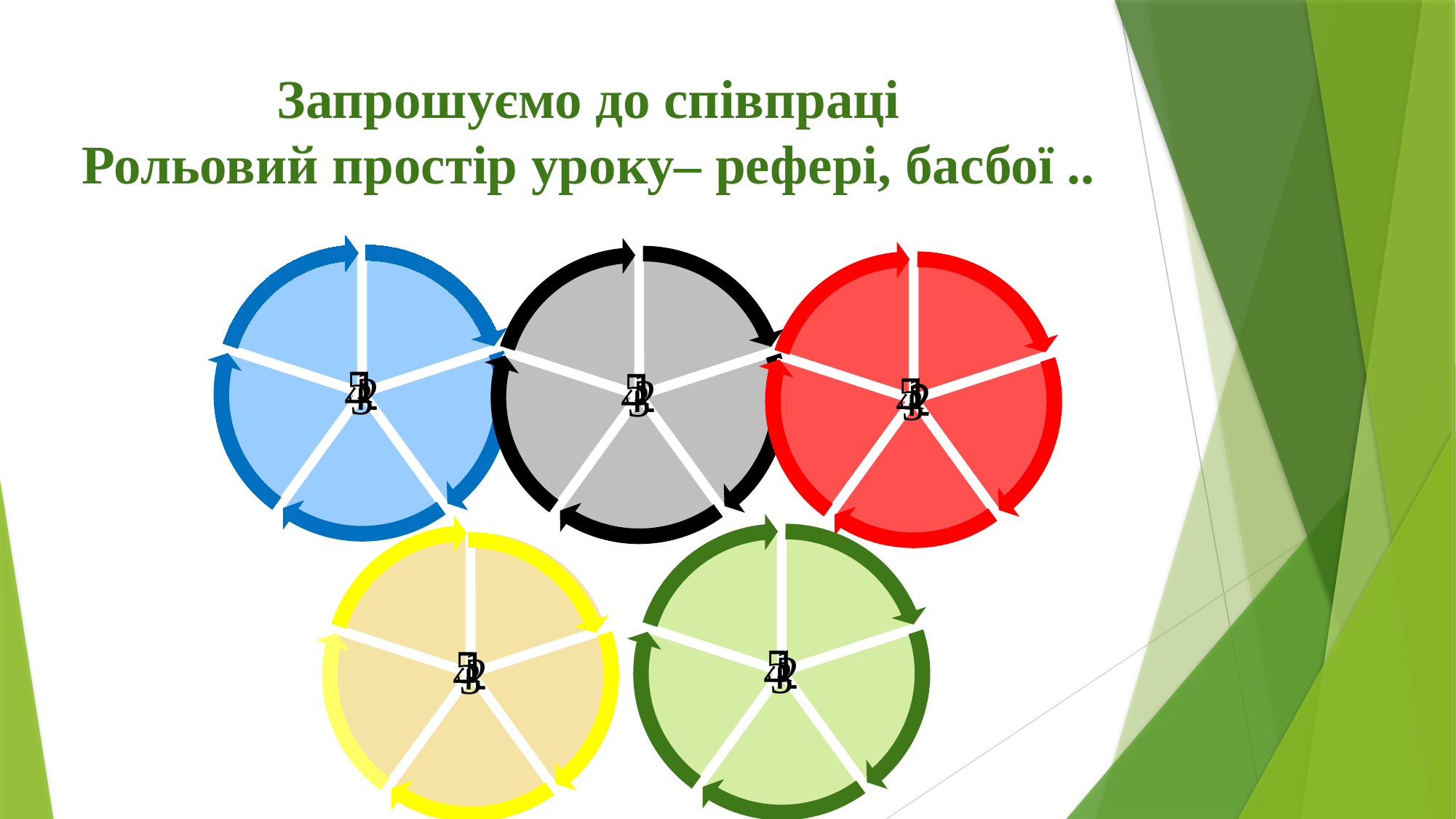

# Запрошуємо до співпраці Рольовий простір уроку– рефері, басбої ..
1
2
3
4
5
1
2
3
4
5
1
2
3
4
5
1
2
3
4
5
1
2
3
4
5